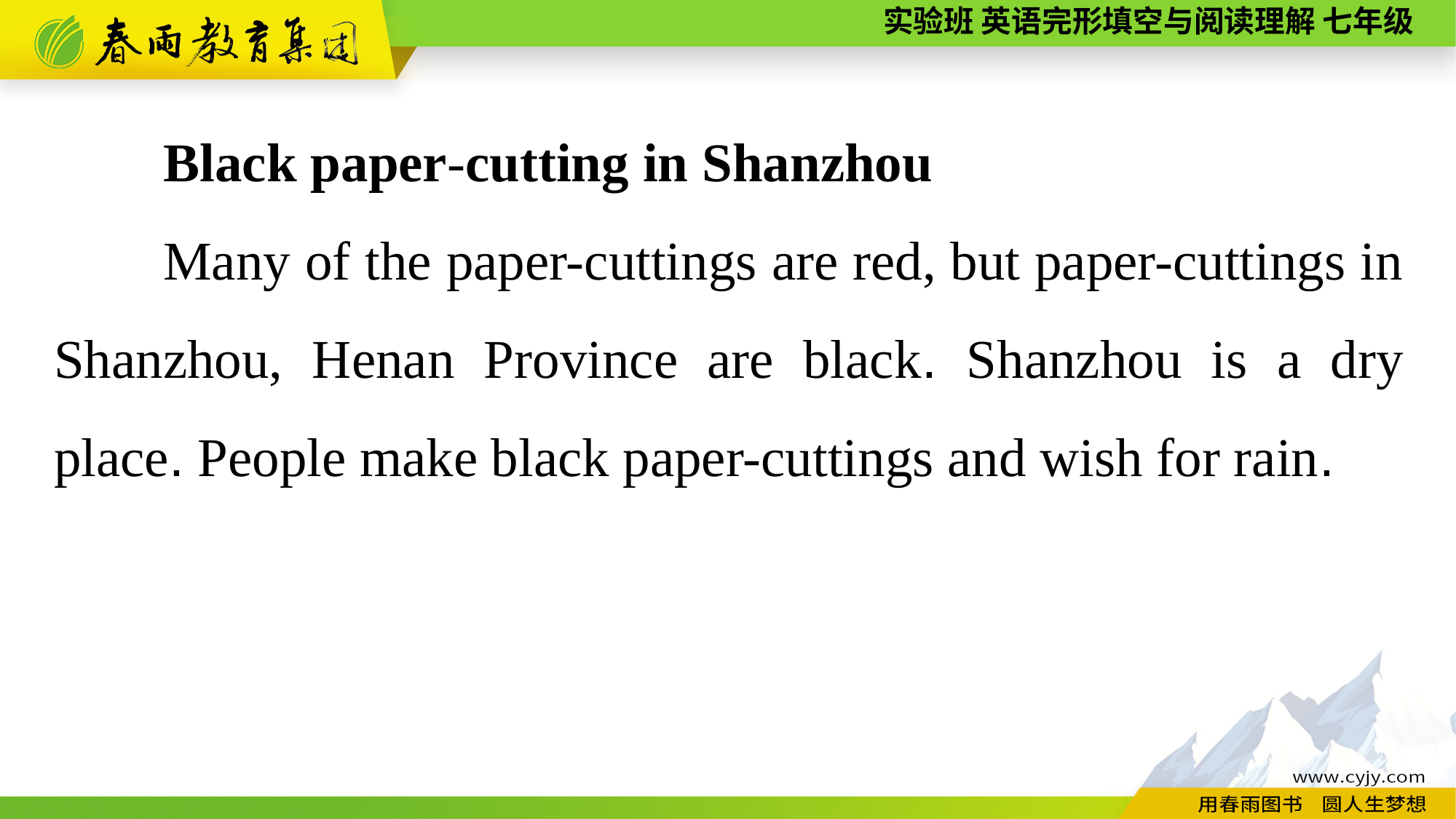

Black paper-cutting in Shanzhou
Many of the paper-cuttings are red, but paper-cuttings in Shanzhou, Henan Province are black. Shanzhou is a dry place. People make black paper-cuttings and wish for rain.